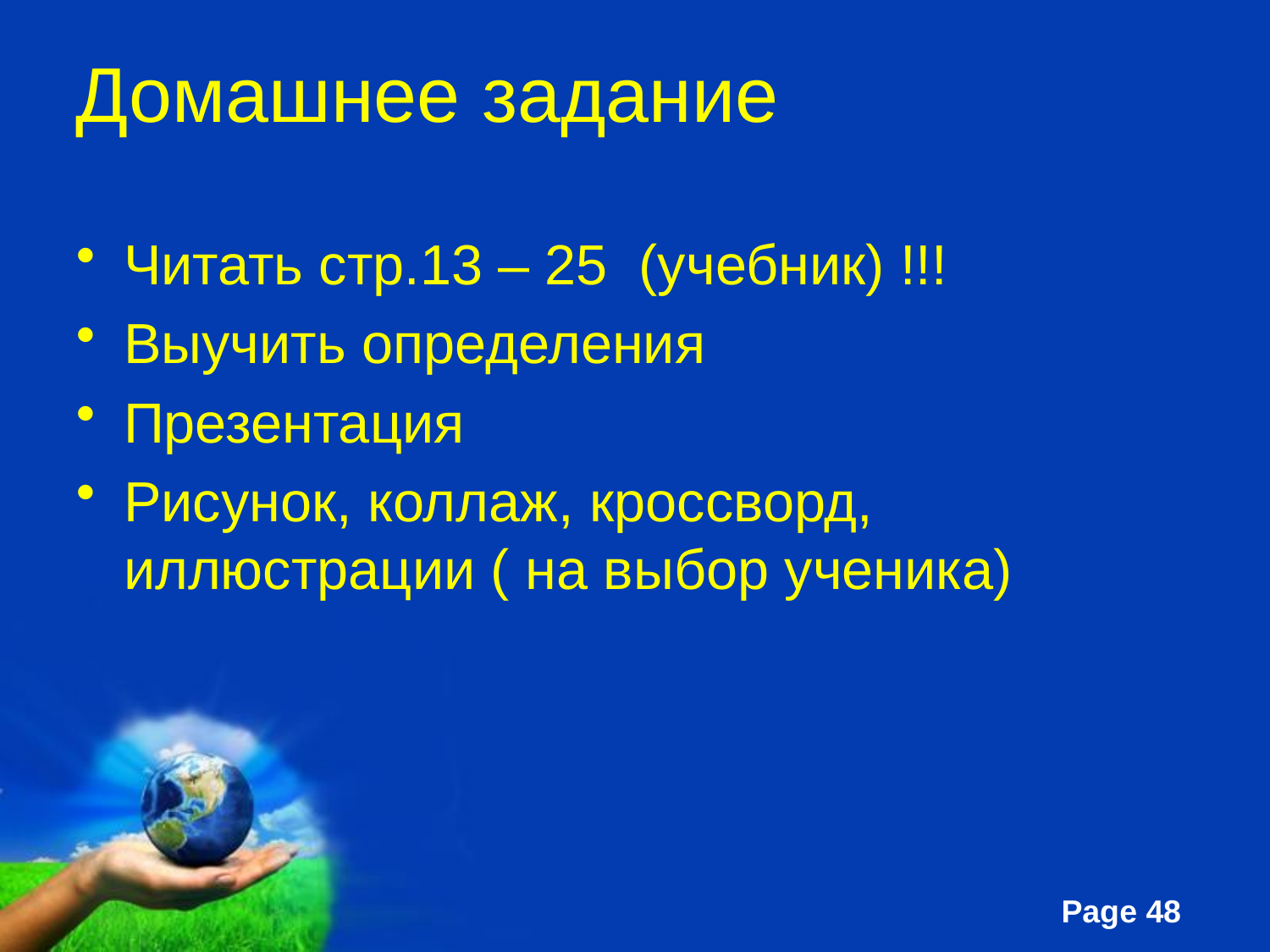

# Домашнее задание
Читать стр.13 – 25  (учебник) !!!
Выучить определения
Презентация
Рисунок, коллаж, кроссворд, иллюстрации ( на выбор ученика)